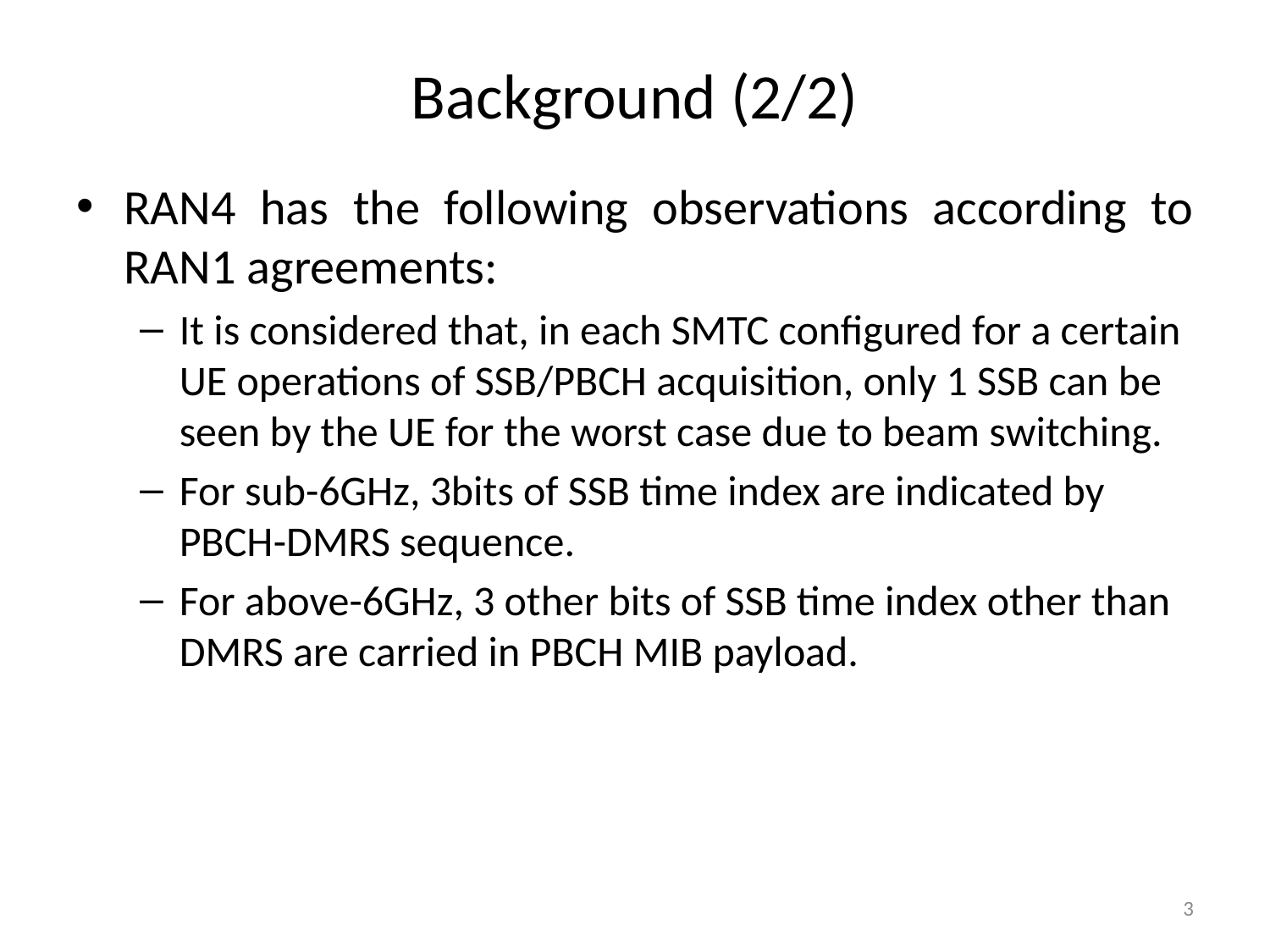

# Background (2/2)
RAN4 has the following observations according to RAN1 agreements:
It is considered that, in each SMTC configured for a certain UE operations of SSB/PBCH acquisition, only 1 SSB can be seen by the UE for the worst case due to beam switching.
For sub-6GHz, 3bits of SSB time index are indicated by PBCH-DMRS sequence.
For above-6GHz, 3 other bits of SSB time index other than DMRS are carried in PBCH MIB payload.
3